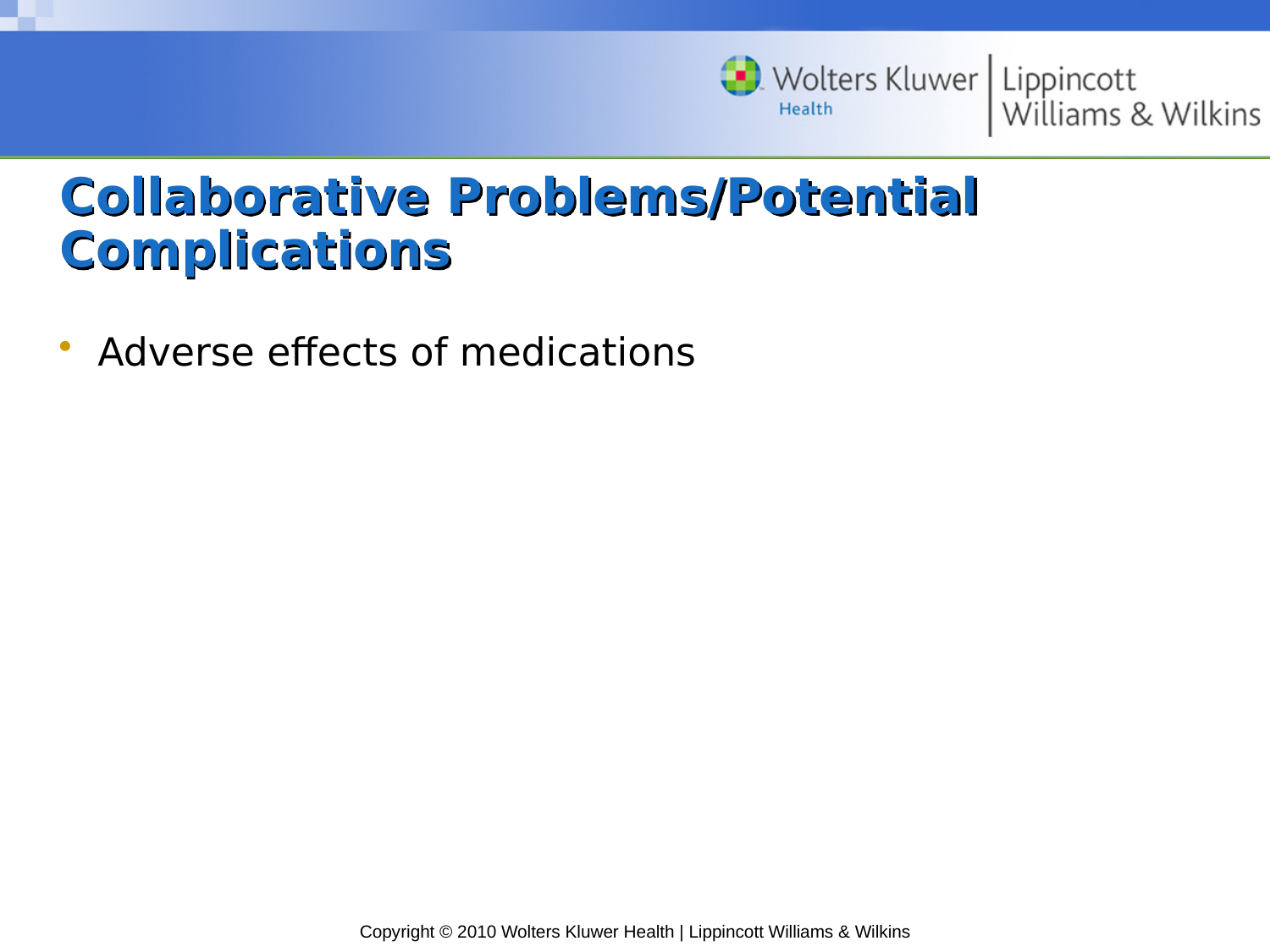

# Collaborative Problems/Potential Complications
Adverse effects of medications